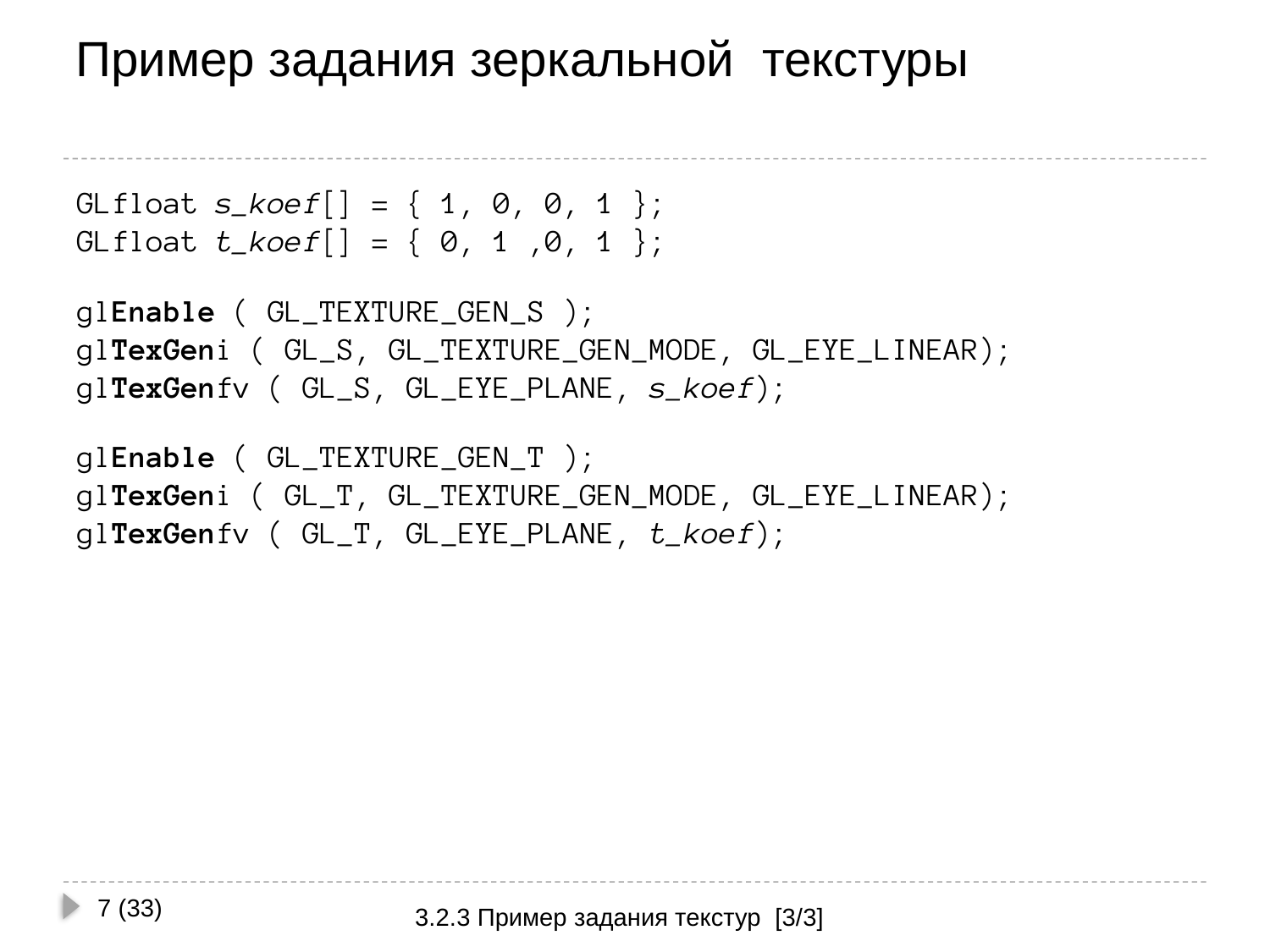

# Пример задания зеркальной  текстуры
GLfloat s_koef[] = { 1, 0, 0, 1 };
GLfloat t_koef[] = { 0, 1 ,0, 1 };
glEnable ( GL_TEXTURE_GEN_S );
glTexGeni ( GL_S, GL_TEXTURE_GEN_MODE, GL_EYE_LINEAR);
glTexGenfv ( GL_S, GL_EYE_PLANE, s_koef);
glEnable ( GL_TEXTURE_GEN_T );
glTexGeni ( GL_T, GL_TEXTURE_GEN_MODE, GL_EYE_LINEAR);
glTexGenfv ( GL_T, GL_EYE_PLANE, t_koef);

7 (33)
3.2.3 Пример задания текстур  [3/3]